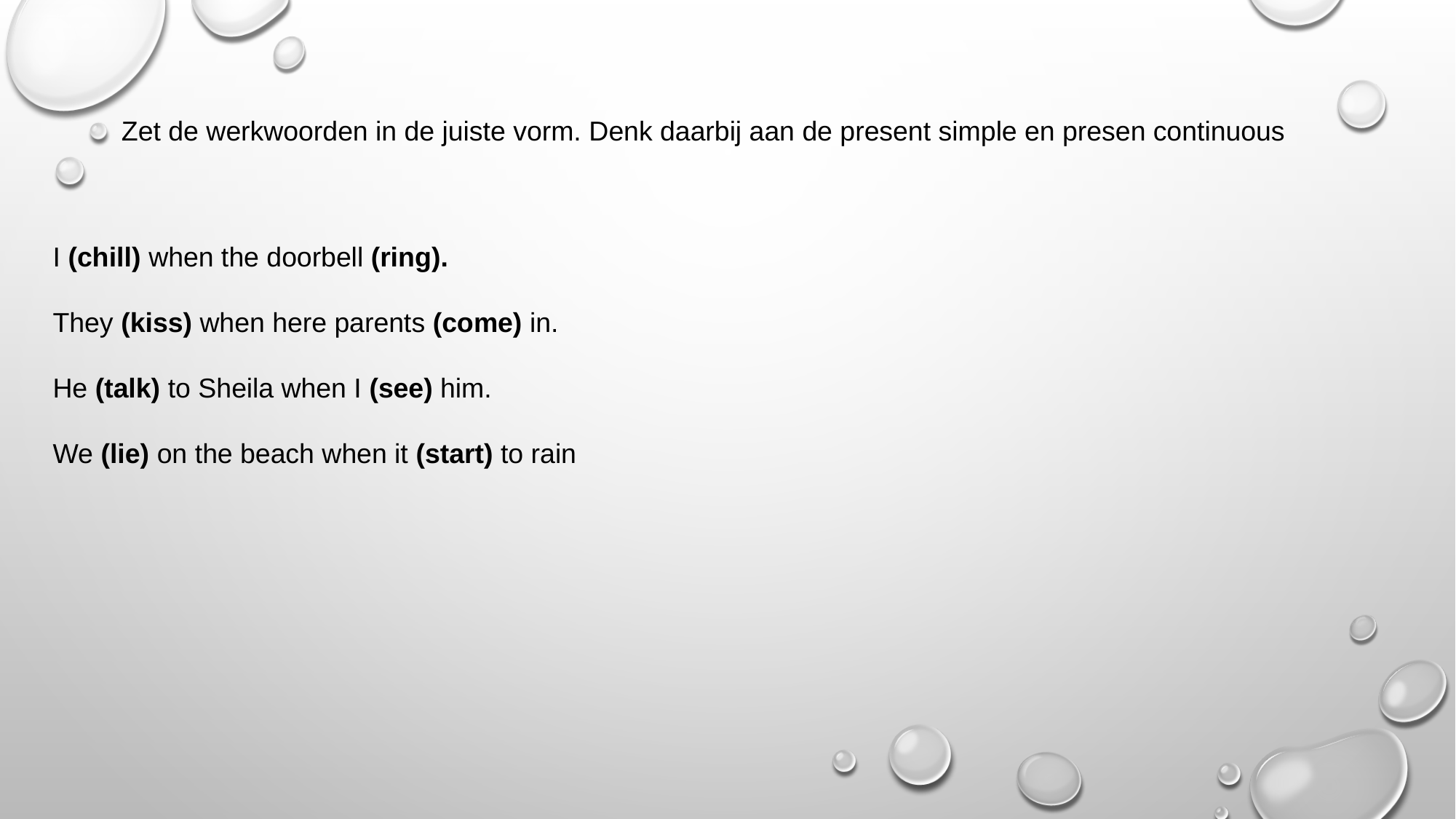

Zet de werkwoorden in de juiste vorm. Denk daarbij aan de present simple en presen continuous
I (chill) when the doorbell (ring).

They (kiss) when here parents (come) in.

He (talk) to Sheila when I (see) him.

We (lie) on the beach when it (start) to rain